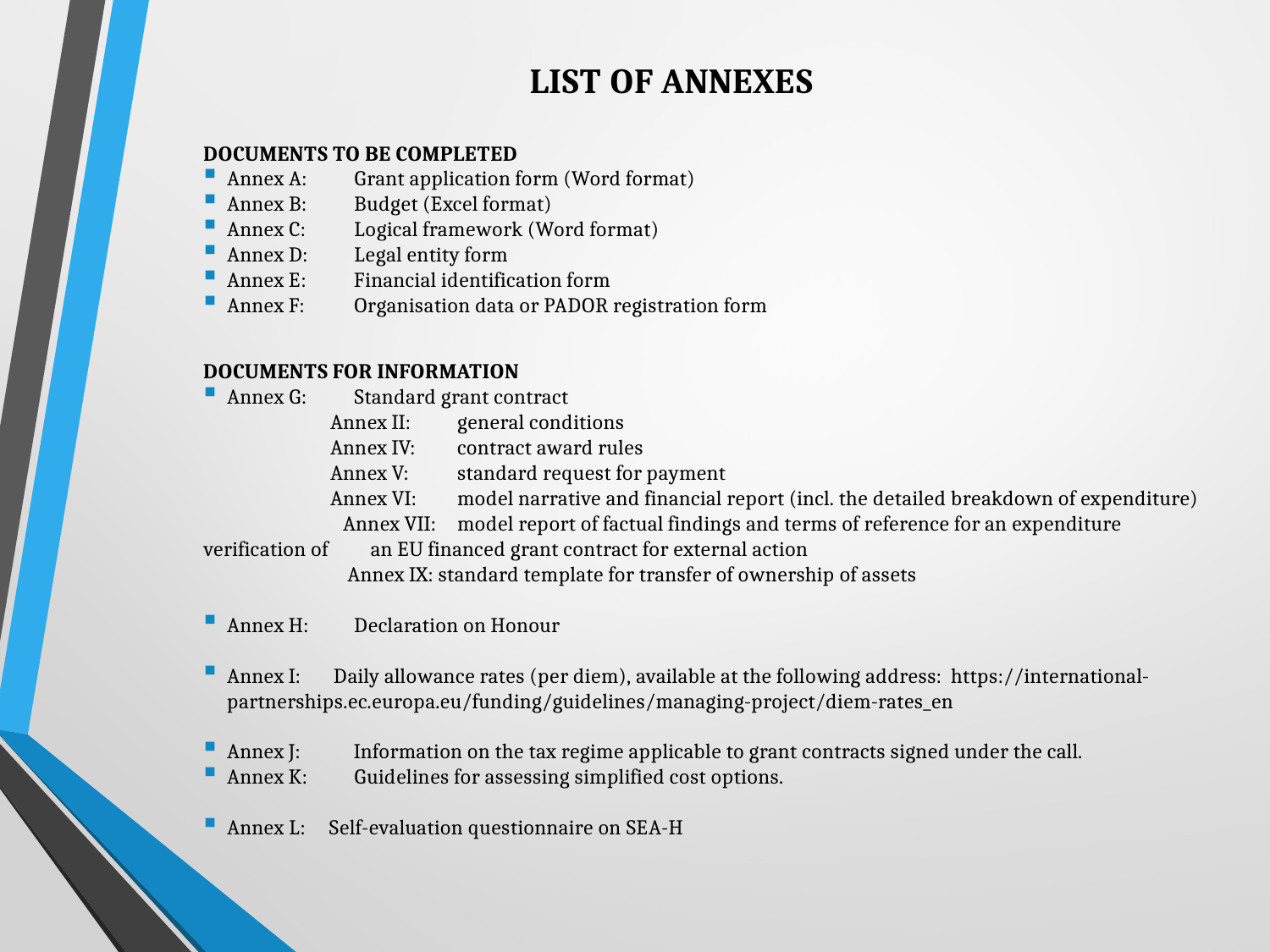

# LIST OF ANNEXES
DOCUMENTS TO BE COMPLETED
Annex A:	Grant application form (Word format)
Annex B:	Budget (Excel format)
Annex C:	Logical framework (Word format)
Annex D:	Legal entity form
Annex E:	Financial identification form
Annex F: 	Organisation data or PADOR registration form
DOCUMENTS FOR INFORMATION
Annex G:	Standard grant contract
	Annex II:	general conditions
	Annex IV:	contract award rules
	Annex V:	standard request for payment
	Annex VI:	model narrative and financial report (incl. the detailed breakdown of expenditure)
                              Annex VII:	model report of factual findings and terms of reference for an expenditure verification of         an EU financed grant contract for external action
                               Annex IX: standard template for transfer of ownership of assets

Annex H:	Declaration on Honour

Annex I:       Daily allowance rates (per diem), available at the following address:  https://international-partnerships.ec.europa.eu/funding/guidelines/managing-project/diem-rates_en

Annex J:	Information on the tax regime applicable to grant contracts signed under the call.
Annex K:	Guidelines for assessing simplified cost options.

Annex L:     Self-evaluation questionnaire on SEA-H